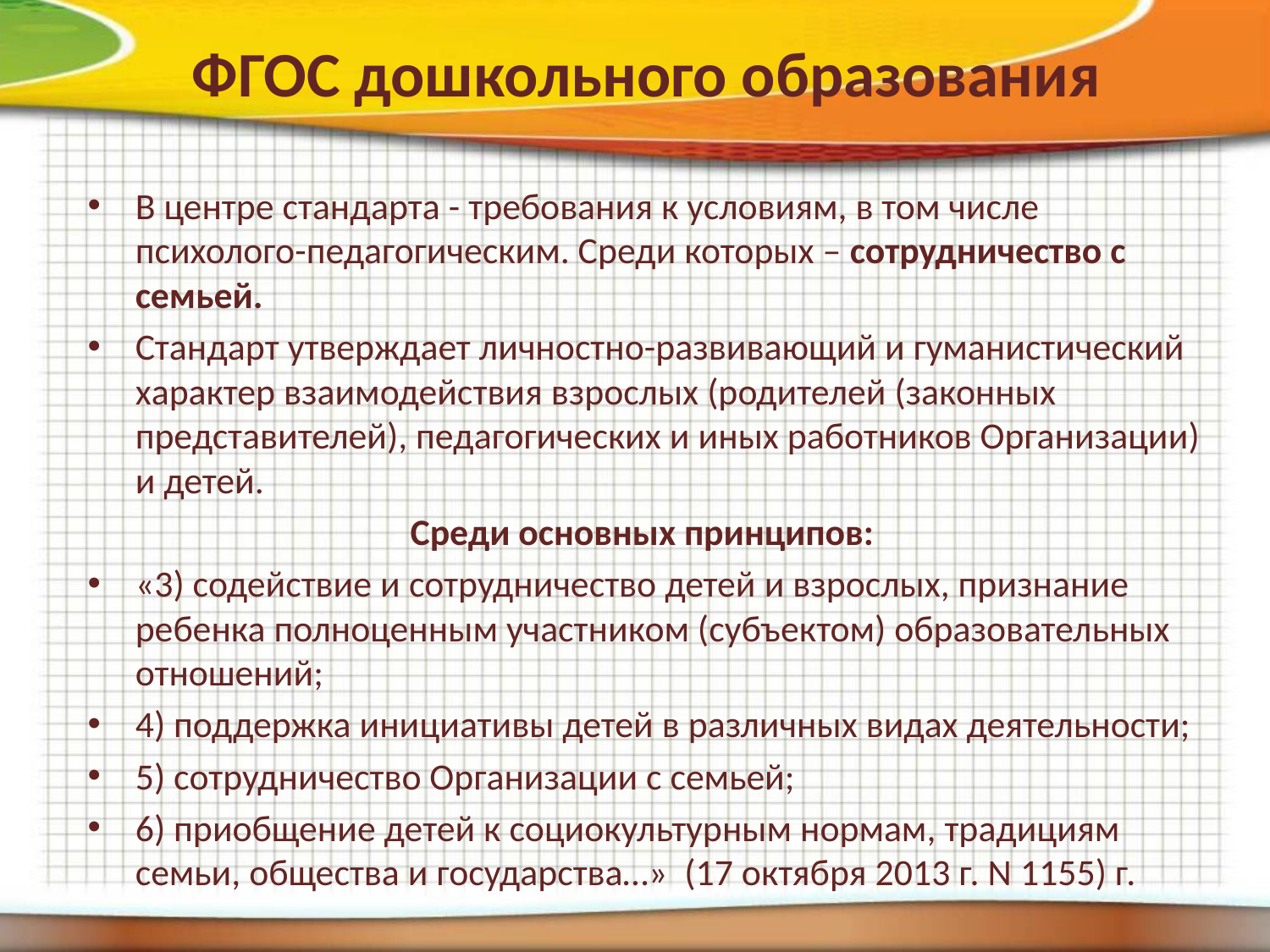

# ФГОС дошкольного образования
В центре стандарта - требования к условиям, в том числе психолого-педагогическим. Среди которых – сотрудничество с семьей.
Стандарт утверждает личностно-развивающий и гуманистический характер взаимодействия взрослых (родителей (законных представителей), педагогических и иных работников Организации) и детей.
Среди основных принципов:
«3) содействие и сотрудничество детей и взрослых, признание ребенка полноценным участником (субъектом) образовательных отношений;
4) поддержка инициативы детей в различных видах деятельности;
5) сотрудничество Организации с семьей;
6) приобщение детей к социокультурным нормам, традициям семьи, общества и государства…»  (17 октября 2013 г. N 1155) г.